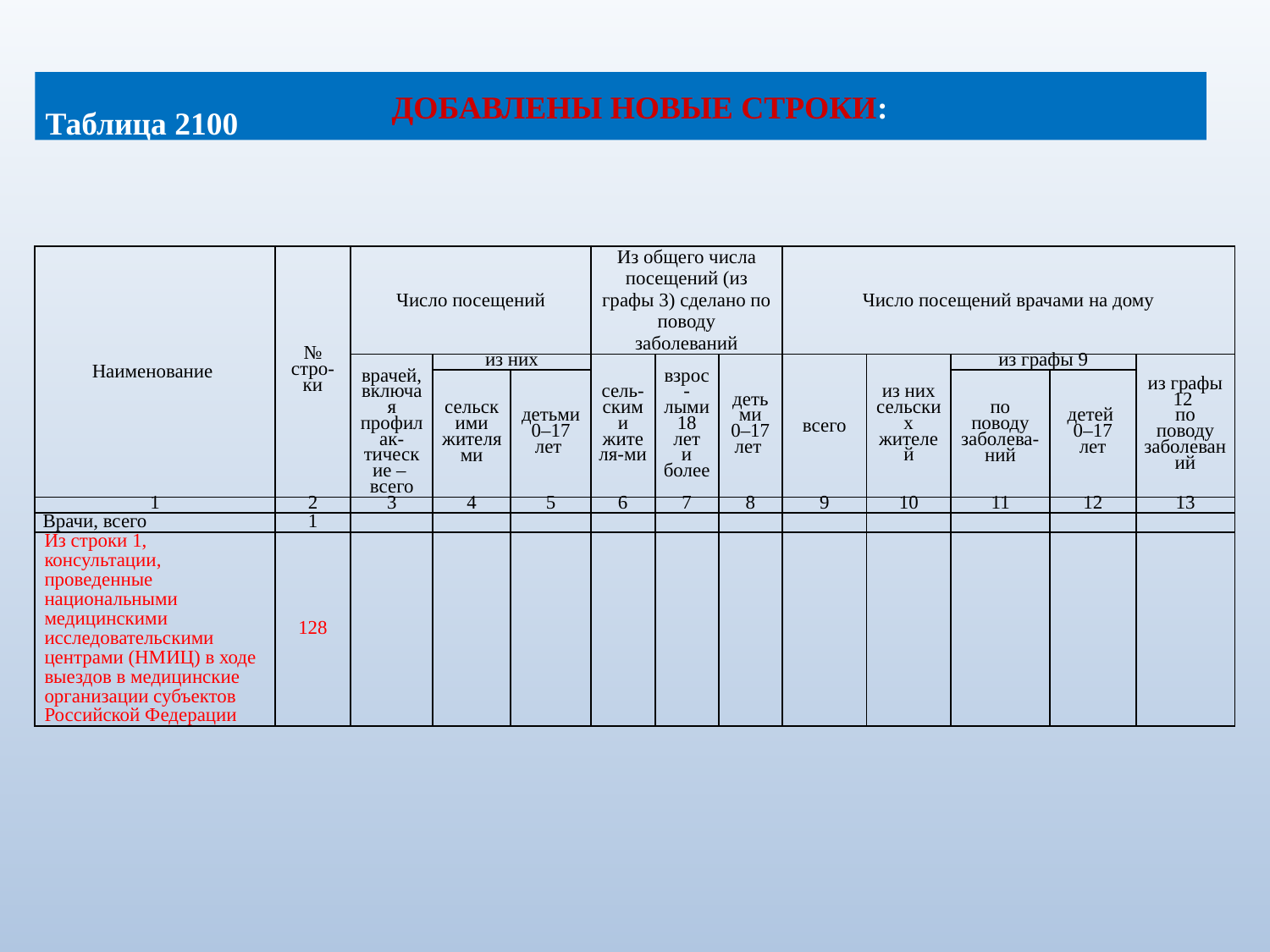

# Добавлены новые сТРОКИ:
Таблица 2100
| Наименование | № стро-ки | Число посещений |  |  | Из общего числа посещений (из графы 3) сделано по поводу заболеваний |  |  | Число посещений врачами на дому |  |  |  |  |
| --- | --- | --- | --- | --- | --- | --- | --- | --- | --- | --- | --- | --- |
|  |  | врачей, включая профилак-тические – всего | из них |  | сель-скими жителя-ми | взрос-лыми 18 лет и более | детьми 0–17 лет | всего | из них сельских жителей | из графы 9 |  | из графы 12 по поводу заболеваний |
|  |  |  | сельскими жителями | детьми 0–17 лет |  |  |  |  |  | по поводу заболева-ний | детей 0–17 лет |  |
| 1 | 2 | 3 | 4 | 5 | 6 | 7 | 8 | 9 | 10 | 11 | 12 | 13 |
| Врачи, всего | 1 |  |  |  |  |  |  |  |  |  |  |  |
| Из строки 1, консультации, проведенные национальными медицинскими исследовательскими центрами (НМИЦ) в ходе выездов в медицинские организации субъектов Российской Федерации | 128 |  |  |  |  |  |  |  |  |  |  |  |